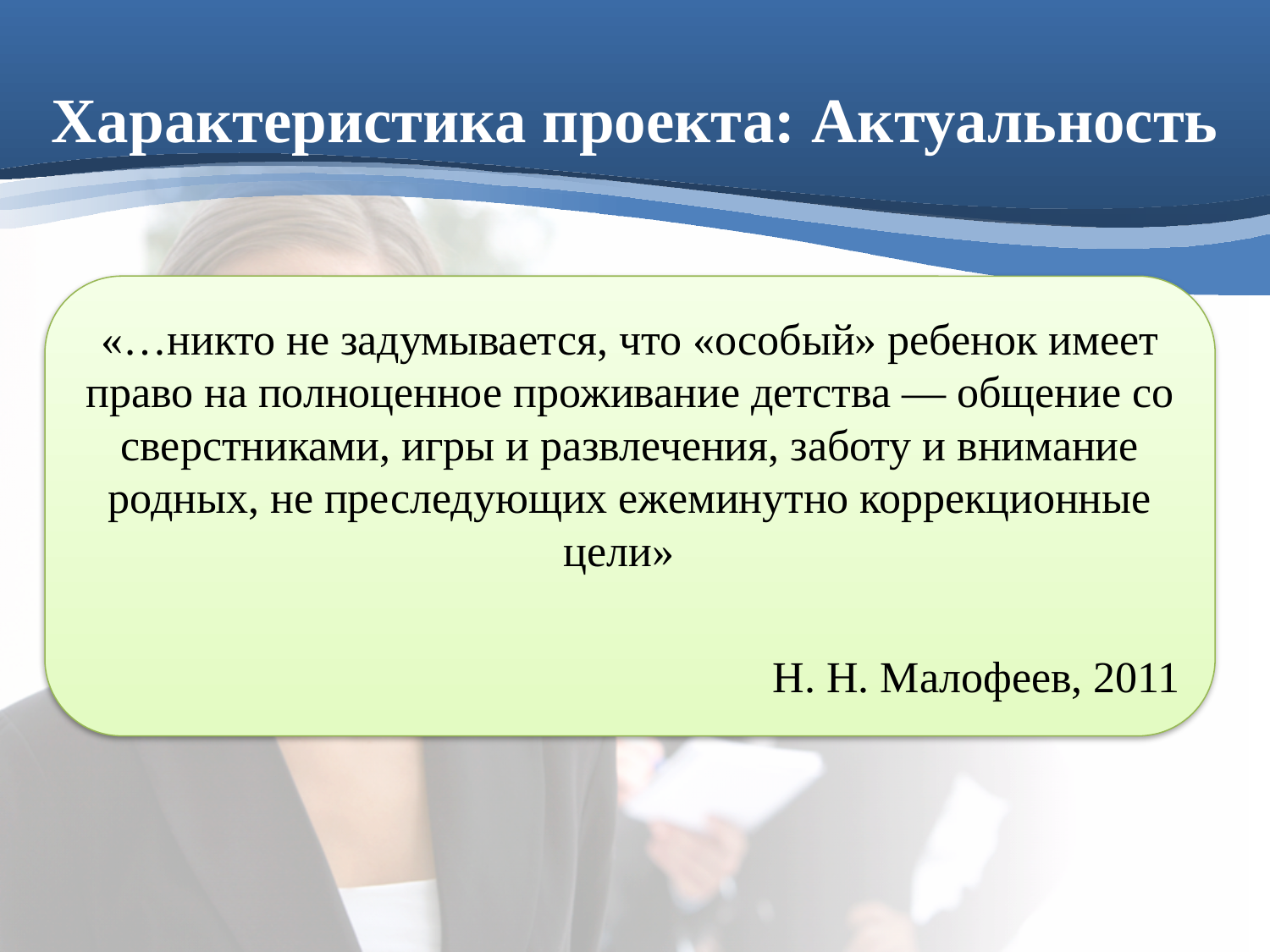

# Характеристика проекта: Актуальность
«…никто не задумывается, что «особый» ребенок имеет право на полноценное проживание детства — общение со сверстниками, игры и развлечения, заботу и внимание родных, не преследующих ежеминутно коррекционные цели»

                                     Н. Н. Малофеев, 2011